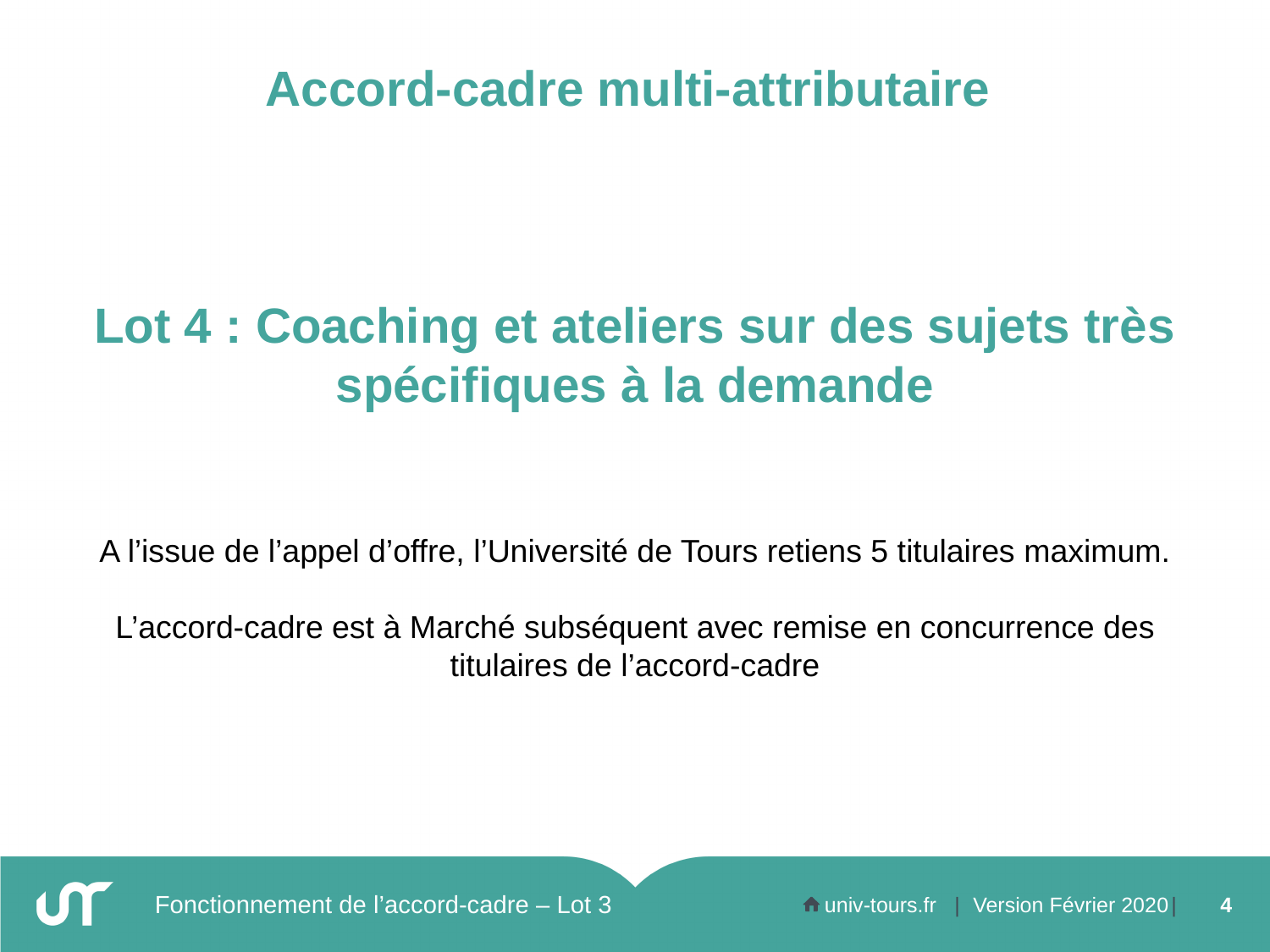

# Accord-cadre multi-attributaire Lot 4 : Coaching et ateliers sur des sujets très spécifiques à la demande A l’issue de l’appel d’offre, l’Université de Tours retiens 5 titulaires maximum. L’accord-cadre est à Marché subséquent avec remise en concurrence des titulaires de l’accord-cadre
Fonctionnement de l’accord-cadre – Lot 3